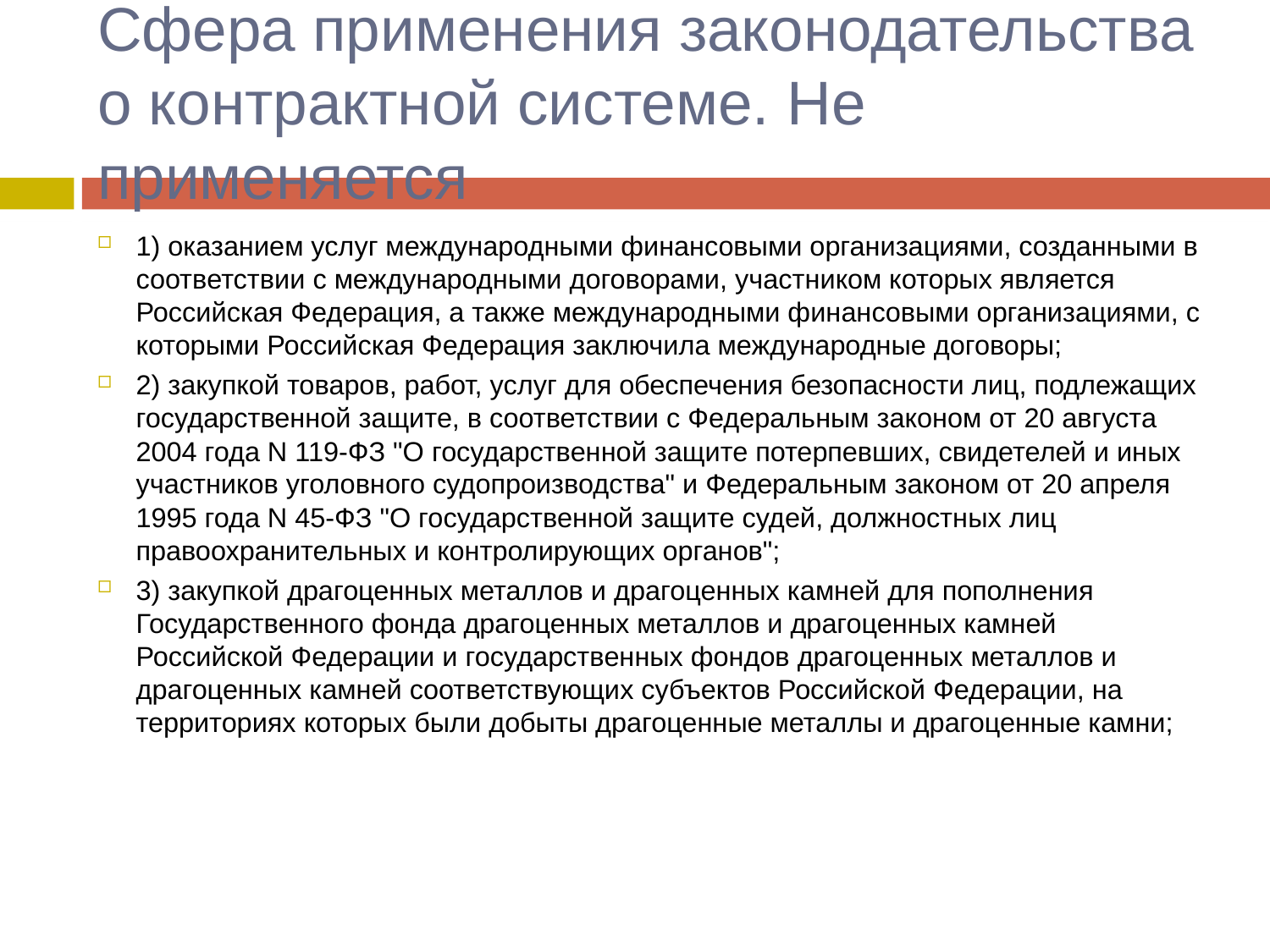

# Сфера применения законодательства о контрактной системе. Не применяется
1) оказанием услуг международными финансовыми организациями, созданными в соответствии с международными договорами, участником которых является Российская Федерация, а также международными финансовыми организациями, с которыми Российская Федерация заключила международные договоры;
2) закупкой товаров, работ, услуг для обеспечения безопасности лиц, подлежащих государственной защите, в соответствии с Федеральным законом от 20 августа 2004 года N 119-ФЗ "О государственной защите потерпевших, свидетелей и иных участников уголовного судопроизводства" и Федеральным законом от 20 апреля 1995 года N 45-ФЗ "О государственной защите судей, должностных лиц правоохранительных и контролирующих органов";
3) закупкой драгоценных металлов и драгоценных камней для пополнения Государственного фонда драгоценных металлов и драгоценных камней Российской Федерации и государственных фондов драгоценных металлов и драгоценных камней соответствующих субъектов Российской Федерации, на территориях которых были добыты драгоценные металлы и драгоценные камни;